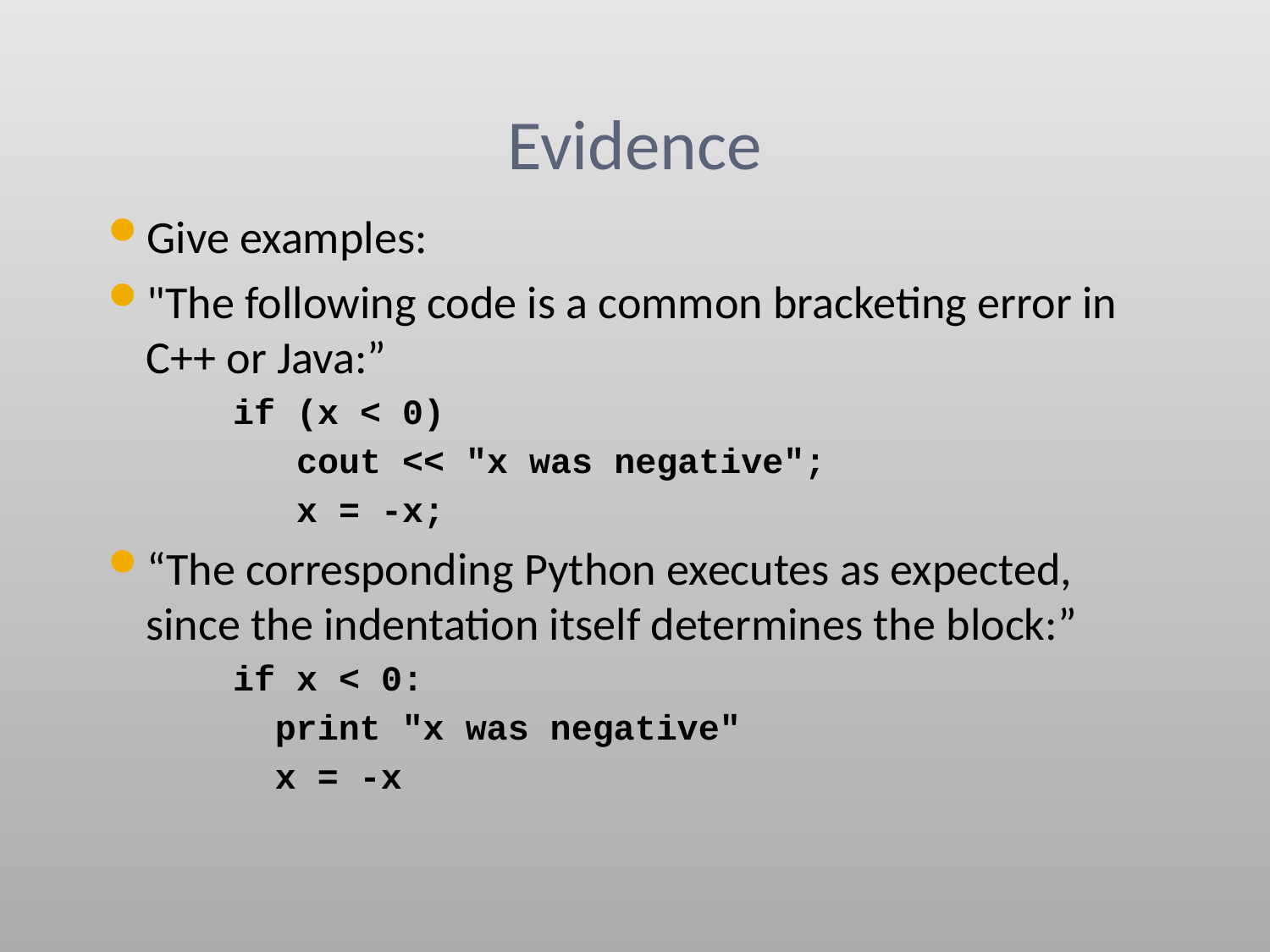

# Evidence
Give examples:
"The following code is a common bracketing error in C++ or Java:”
  if (x < 0)
     cout << "x was negative";
     x = -x;
“The corresponding Python executes as expected, since the indentation itself determines the block:”
  if x < 0:
    print "x was negative"
    x = -x